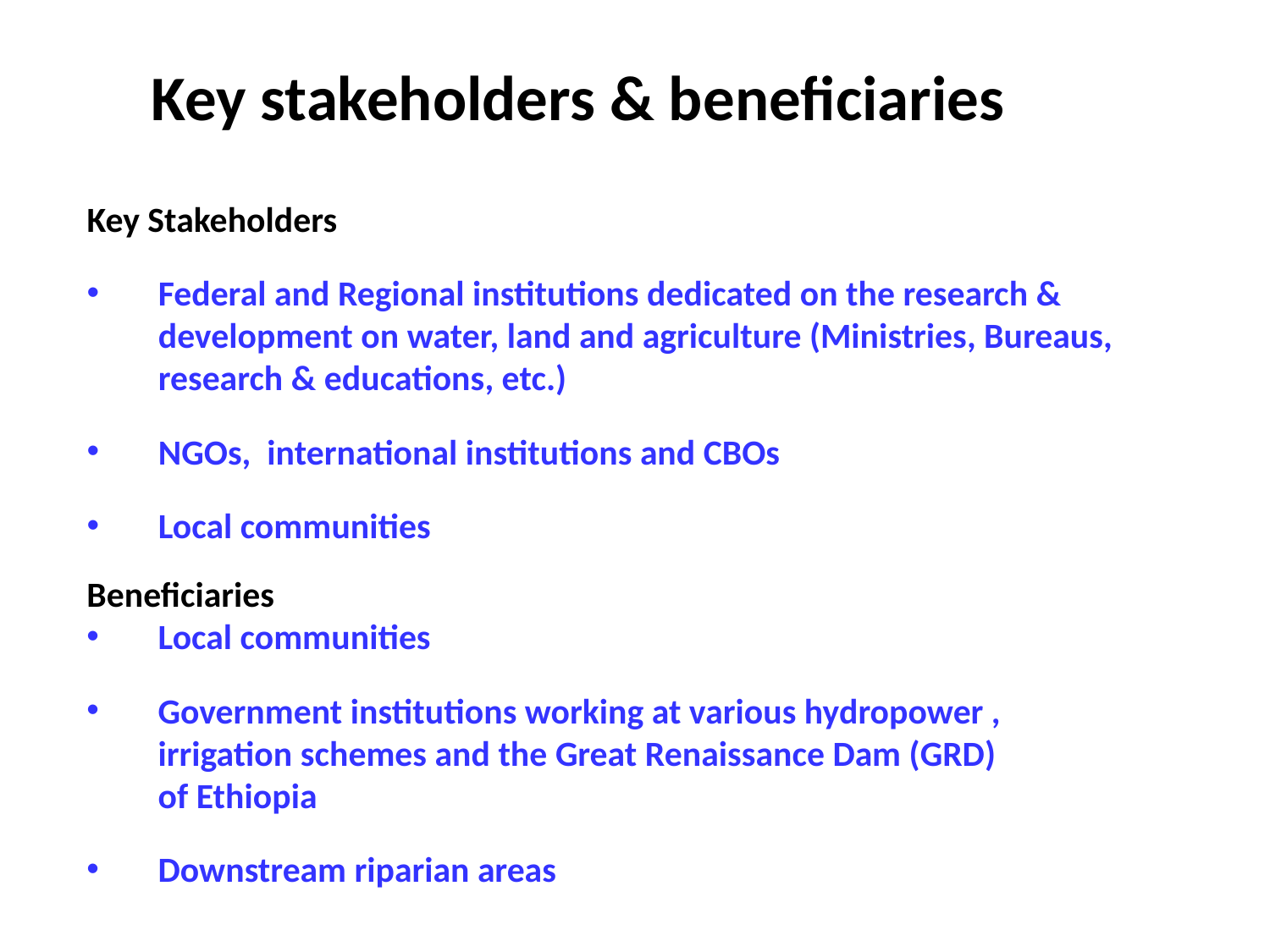

# Key stakeholders & beneficiaries
Key Stakeholders
Federal and Regional institutions dedicated on the research & development on water, land and agriculture (Ministries, Bureaus, research & educations, etc.)
NGOs,  international institutions and CBOs
Local communities
Beneficiaries
Local communities
Government institutions working at various hydropower , irrigation schemes and the Great Renaissance Dam (GRD) of Ethiopia
Downstream riparian areas